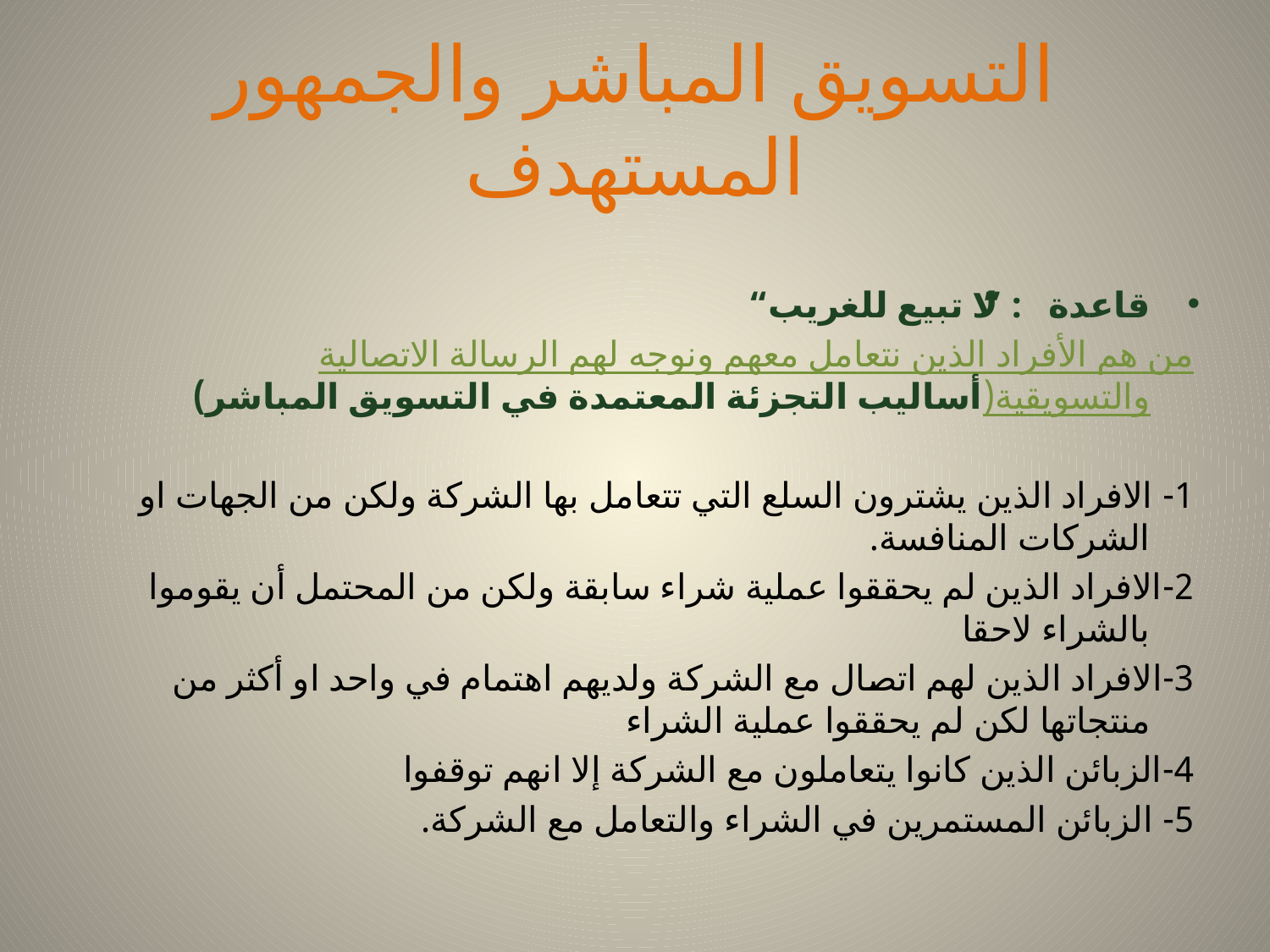

# التسويق المباشر والجمهور المستهدف

قاعدة: ” لا تبيع للغريب“
من هم الأفراد الذين نتعامل معهم ونوجه لهم الرسالة الاتصالية والتسويقية(أساليب التجزئة المعتمدة في التسويق المباشر)

1- الافراد الذين يشترون السلع التي تتعامل بها الشركة ولكن من الجهات او الشركات المنافسة.
2-الافراد الذين لم يحققوا عملية شراء سابقة ولكن من المحتمل أن يقوموا بالشراء لاحقا
3-الافراد الذين لهم اتصال مع الشركة ولديهم اهتمام في واحد او أكثر من منتجاتها لكن لم يحققوا عملية الشراء
4-الزبائن الذين كانوا يتعاملون مع الشركة إلا انهم توقفوا
5- الزبائن المستمرين في الشراء والتعامل مع الشركة.